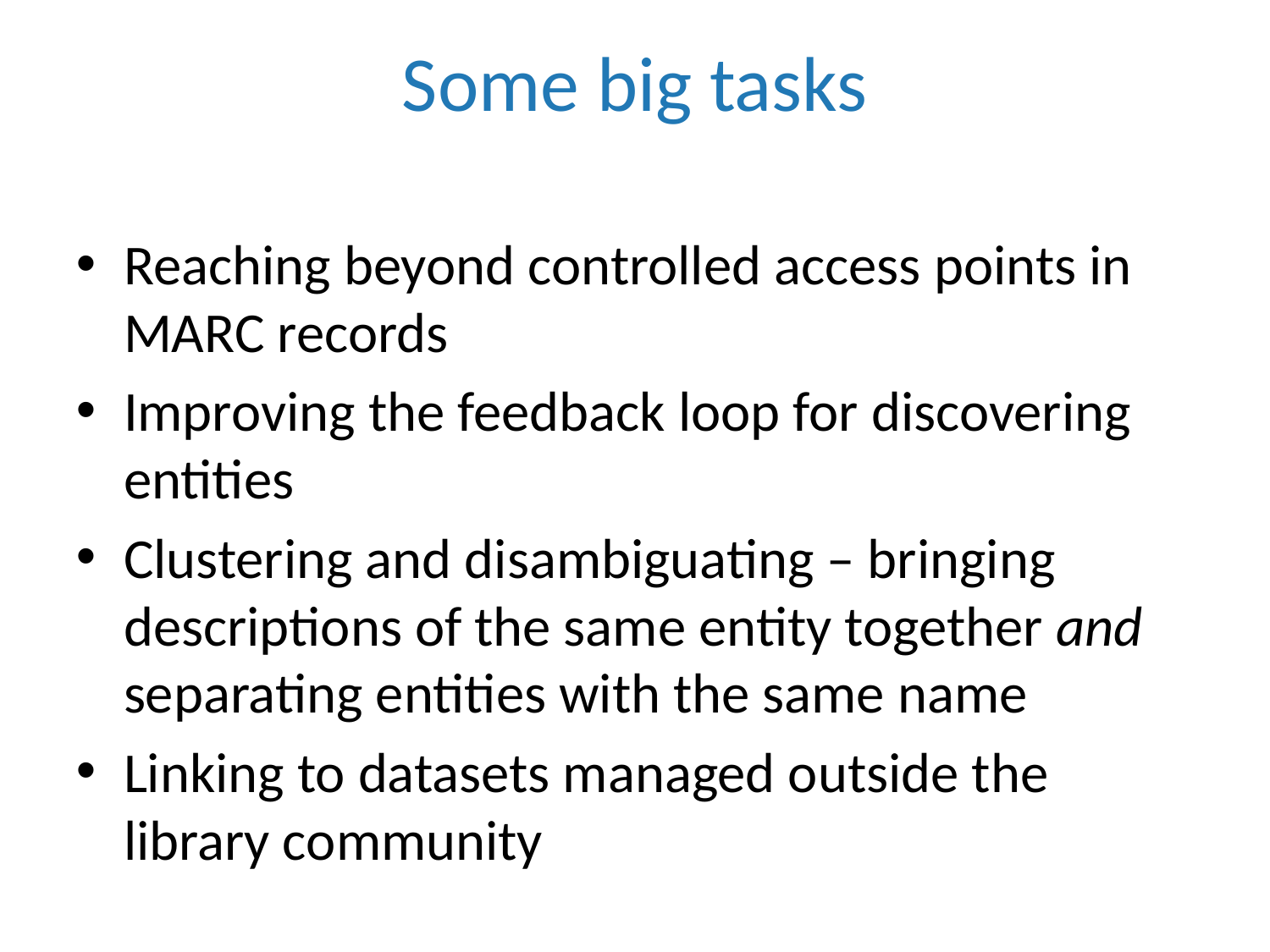

# Some big tasks
Reaching beyond controlled access points in MARC records
Improving the feedback loop for discovering entities
Clustering and disambiguating – bringing descriptions of the same entity together and separating entities with the same name
Linking to datasets managed outside the library community